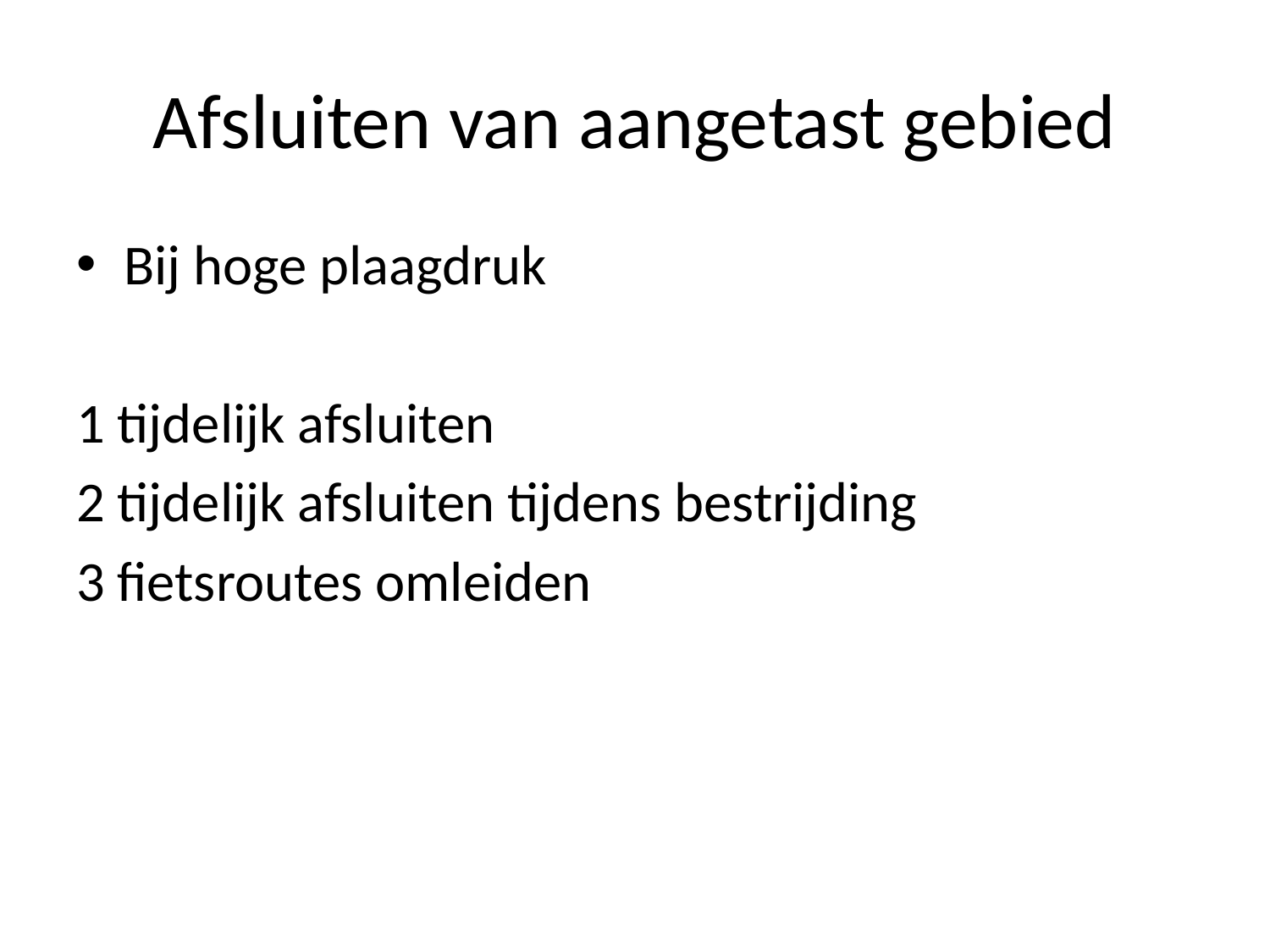

# Afsluiten van aangetast gebied
Bij hoge plaagdruk

1 tijdelijk afsluiten
2 tijdelijk afsluiten tijdens bestrijding
3 fietsroutes omleiden